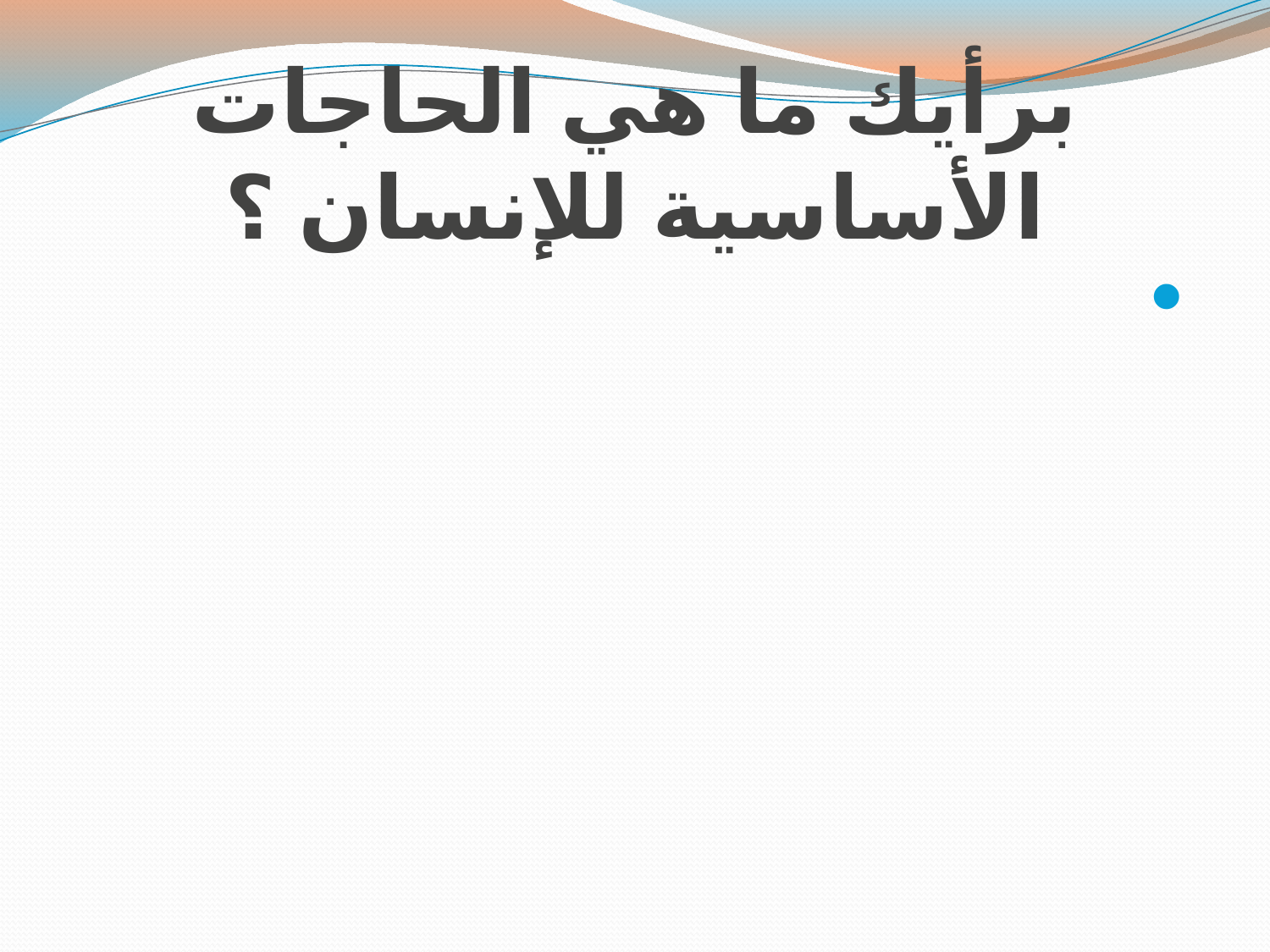

# برأيك ما هي الحاجات الأساسية للإنسان ؟